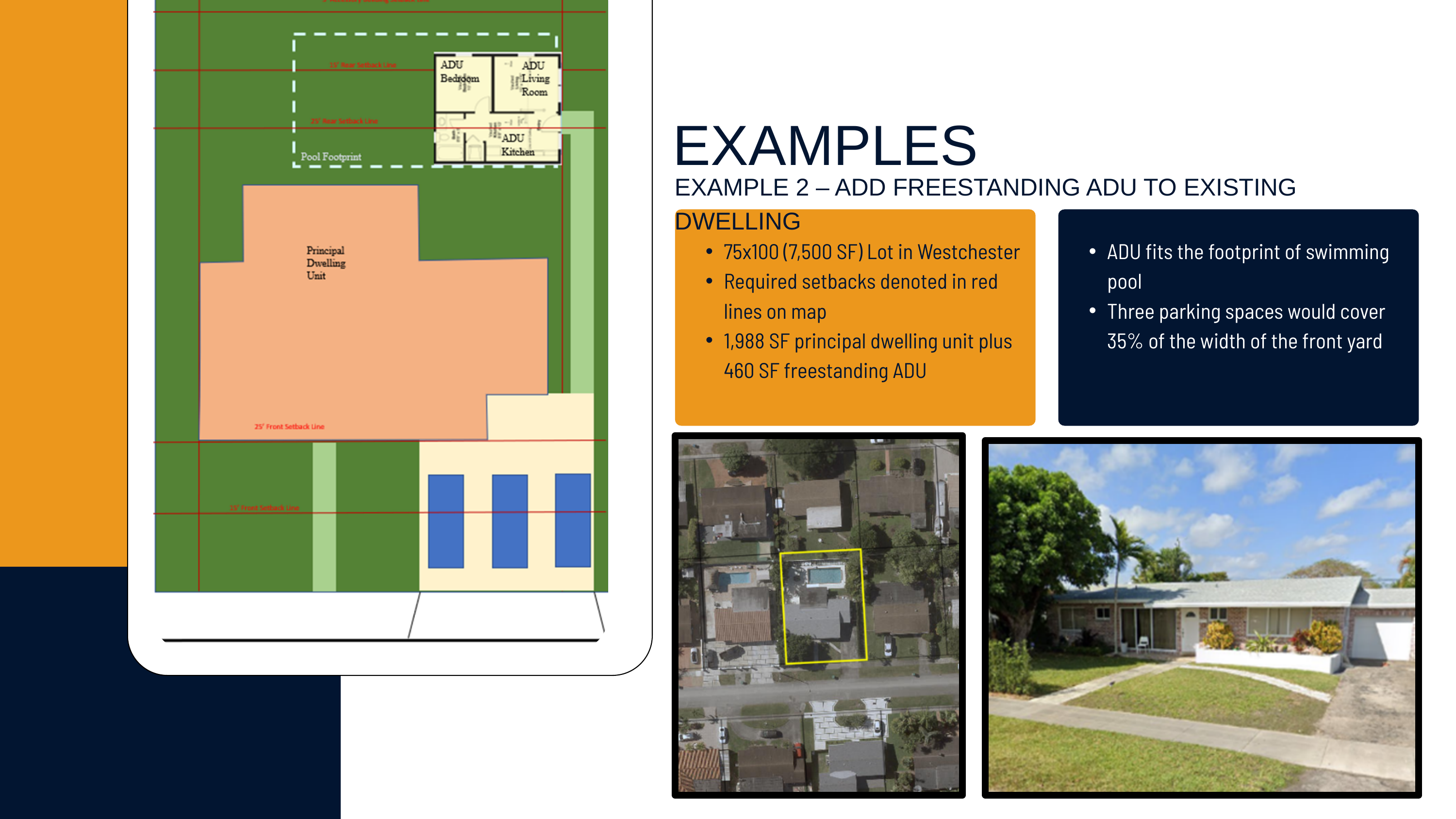

EXAMPLES
EXAMPLE 2 – ADD FREESTANDING ADU TO EXISTING DWELLING

75x100 (7,500 SF) Lot in Westchester
Required setbacks denoted in red lines on map
1,988 SF principal dwelling unit plus 460 SF freestanding ADU

ADU fits the footprint of swimming pool
Three parking spaces would cover 35% of the width of the front yard